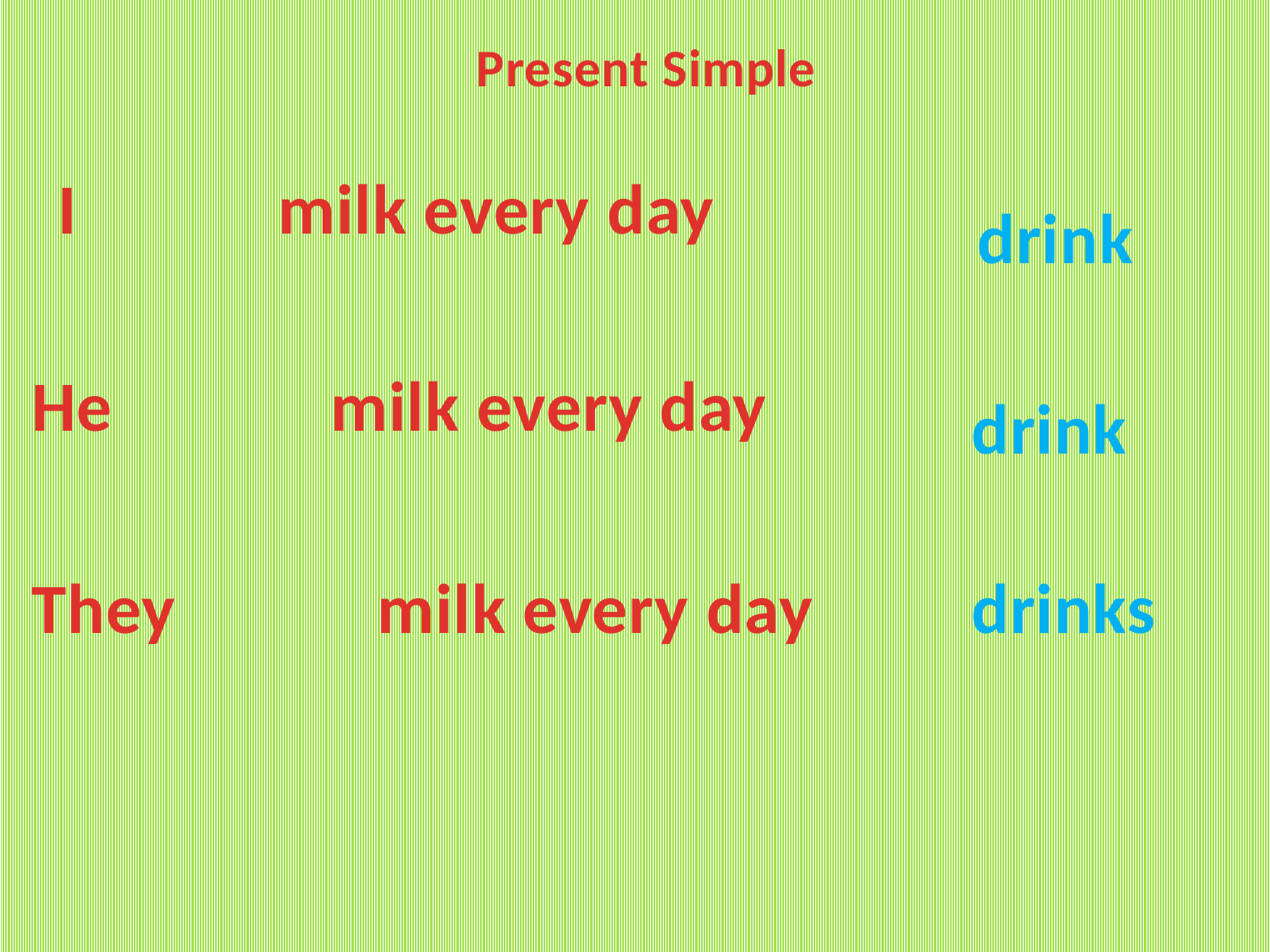

# Present Simple
I            milk every day
drink
He             milk every day
drink
drinks
They            milk every day